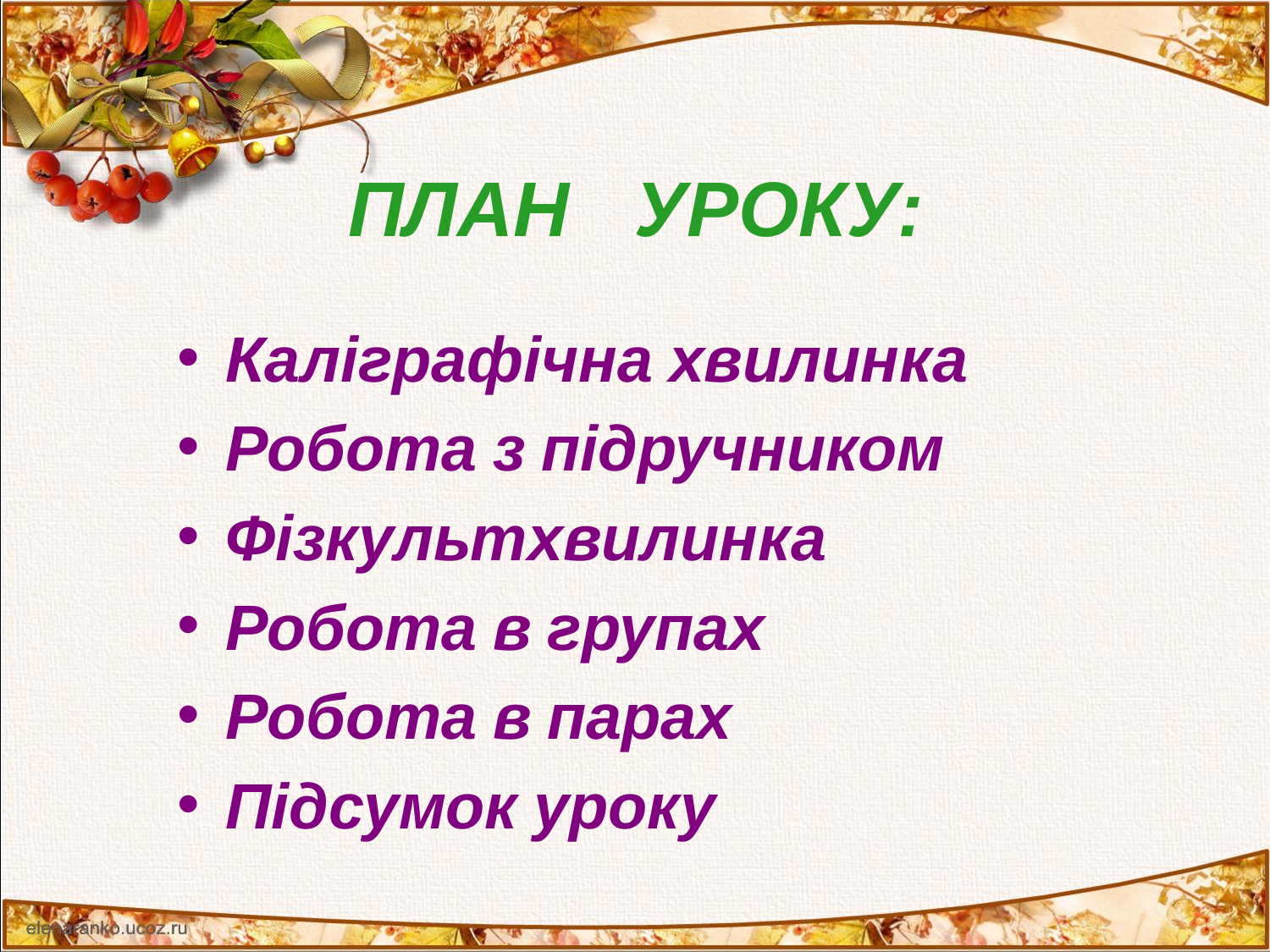

# ПЛАН   УРОКУ:

Каліграфічна хвилинка
Робота з підручником
Фізкультхвилинка
Робота в групах
Робота в парах
Підсумок уроку